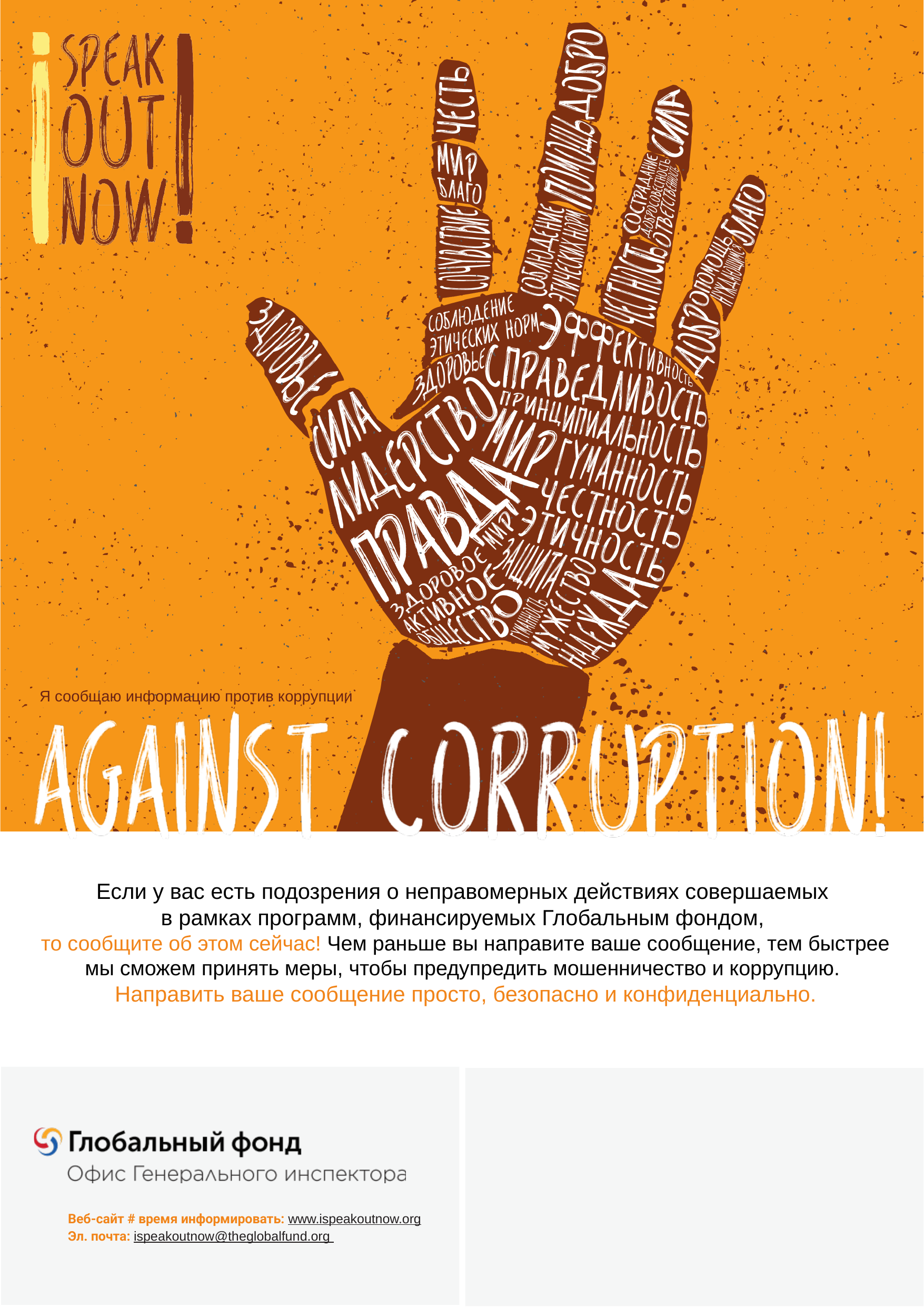

Я сообщаю информацию против коррупции
Если у вас есть подозрения о неправомерных действиях совершаемых
в рамках программ, финансируемых Глобальным фондом,
то сообщите об этом сейчас! Чем раньше вы направите ваше сообщение, тем быстрее мы сможем принять меры, чтобы предупредить мошенничество и коррупцию.
Направить ваше сообщение просто, безопасно и конфиденциально.